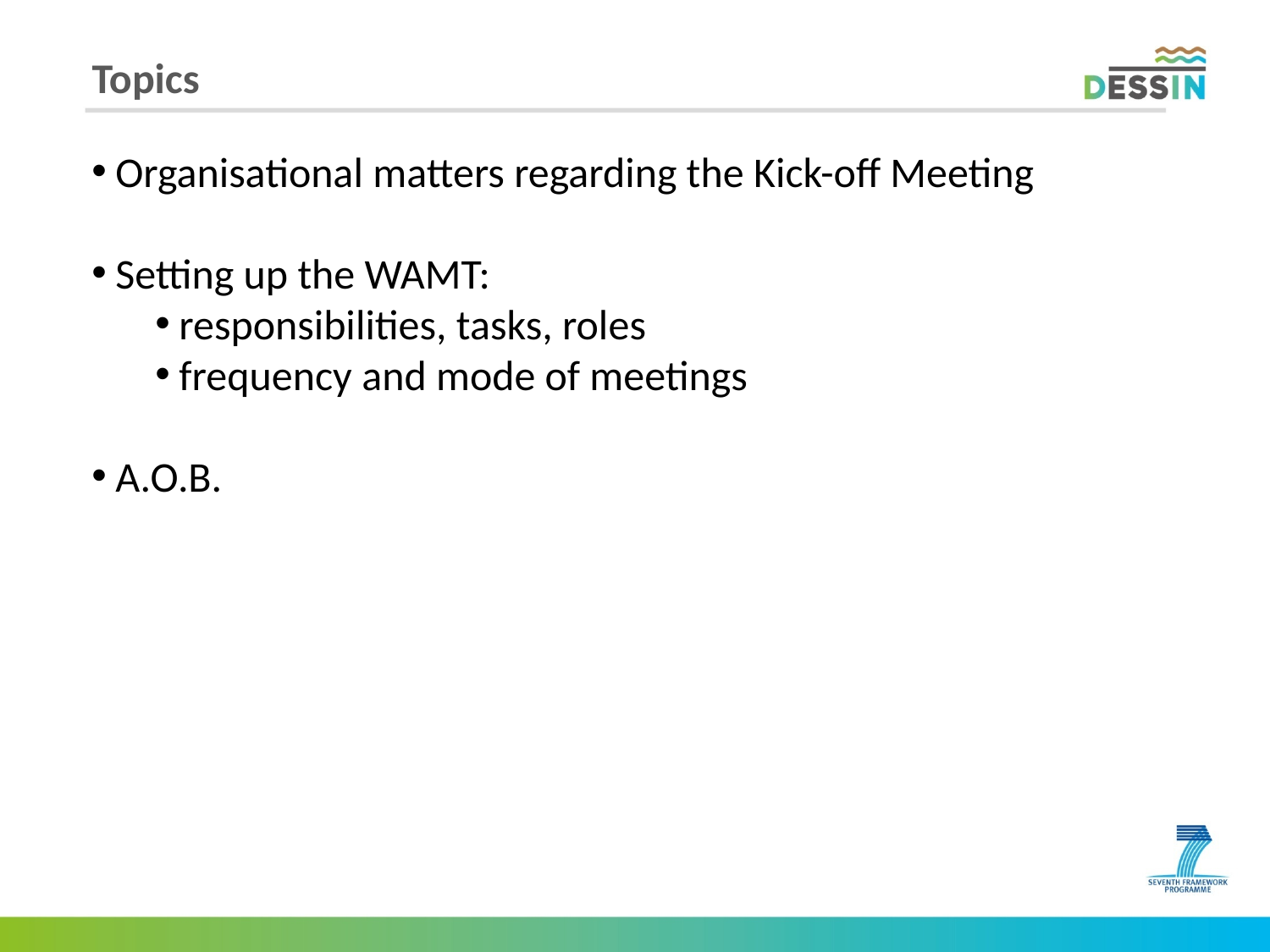

Topics
Organisational matters regarding the Kick-off Meeting

Setting up the WAMT:
responsibilities, tasks, roles
frequency and mode of meetings

A.O.B.